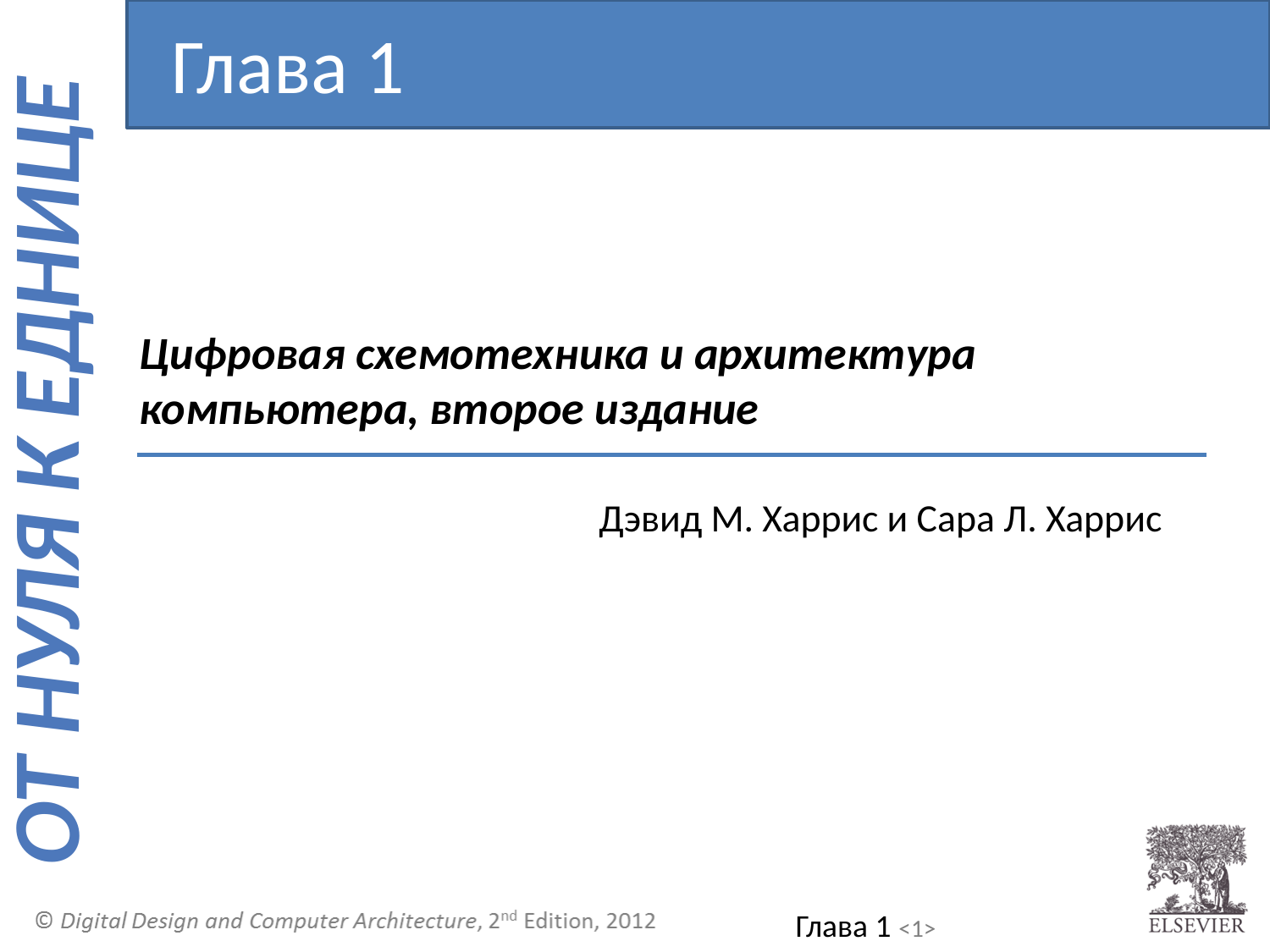

Глава 1
Цифровая схемотехника и архитектура  компьютера, второе издание
Дэвид М. Харрис и Сара Л. Харрис